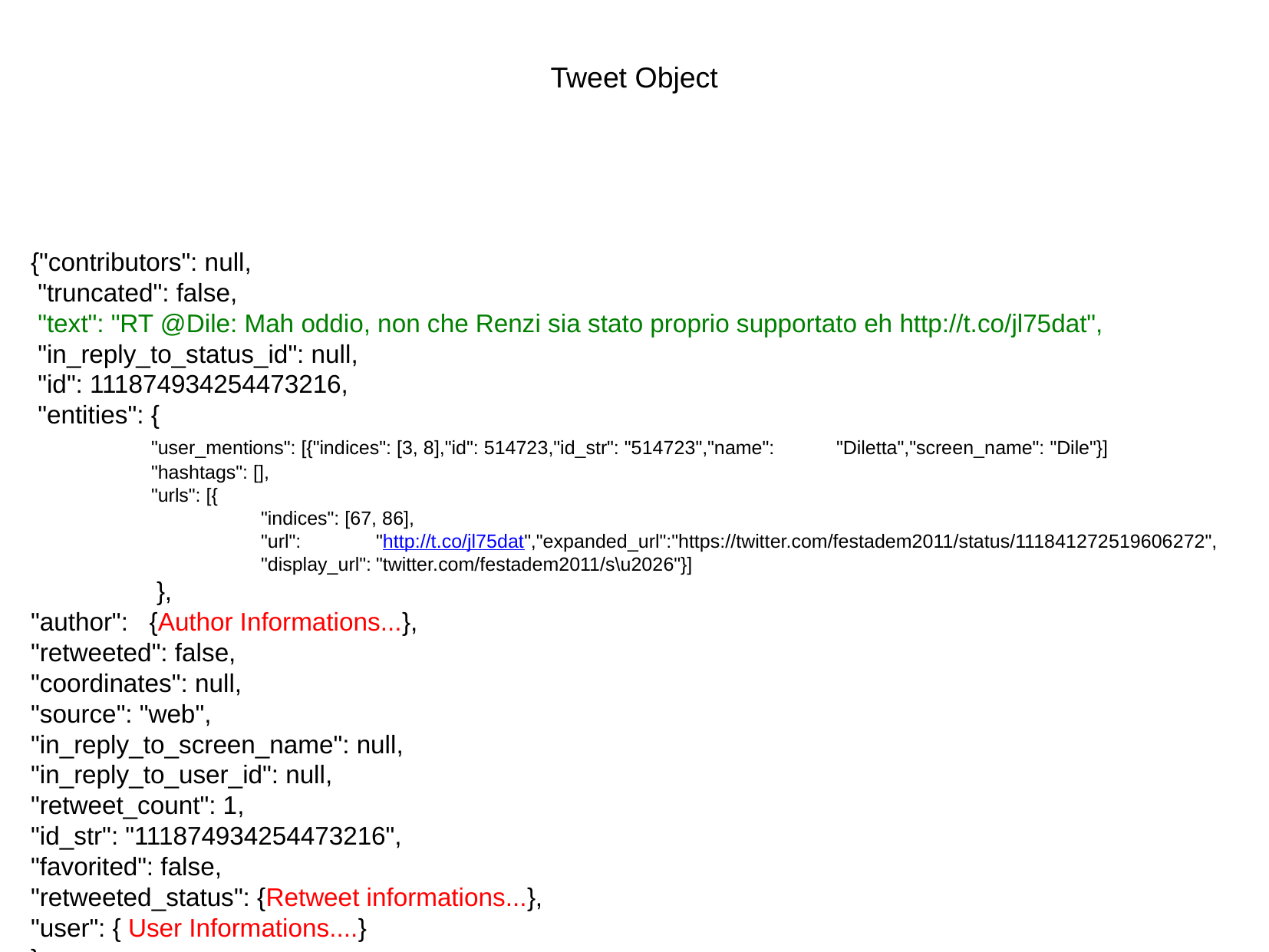

Tweet Object

{"contributors": null,
 "truncated": false,
 "text": "RT @Dile: Mah oddio, non che Renzi sia stato proprio supportato eh http://t.co/jl75dat",
 "in_reply_to_status_id": null,
 "id": 111874934254473216,
 "entities": {
	 "user_mentions": [{"indices": [3, 8],"id": 514723,"id_str": "514723","name": 	"Diletta","screen_name": "Dile"}]
	 "hashtags": [],
	 "urls": [{
		"indices": [67, 86],
		"url":	"http://t.co/jl75dat","expanded_url":"https://twitter.com/festadem2011/status/111841272519606272",
		"display_url":	"twitter.com/festadem2011/s\u2026"}]
	  },
"author":   {Author Informations...},
"retweeted": false,
"coordinates": null,
"source": "web",
"in_reply_to_screen_name": null,
"in_reply_to_user_id": null,
"retweet_count": 1,
"id_str": "111874934254473216",
"favorited": false,
"retweeted_status": {Retweet informations...},
"user": { User Informations....}
}